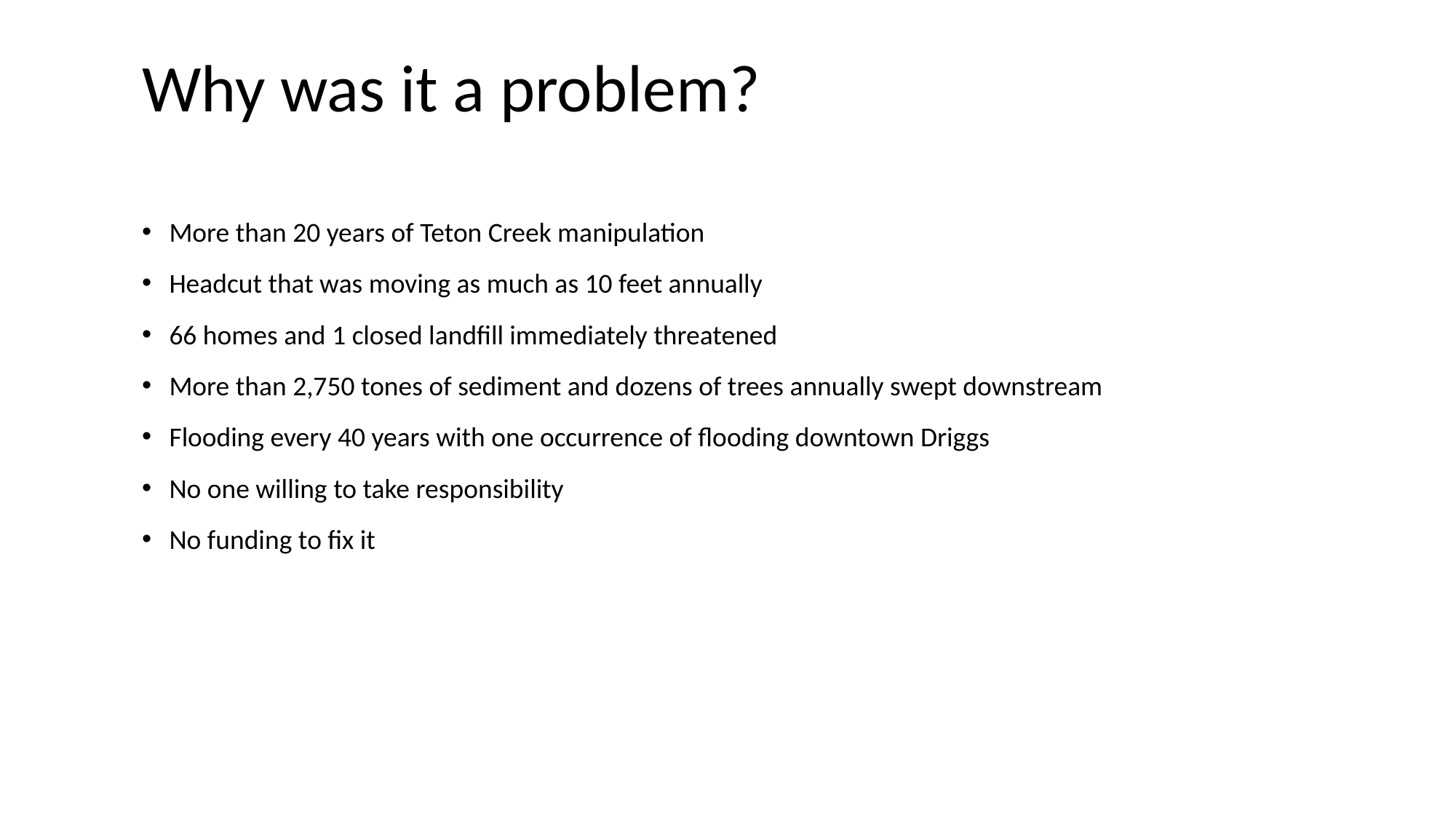

# Why was it a problem?
More than 20 years of Teton Creek manipulation
Headcut that was moving as much as 10 feet annually
66 homes and 1 closed landfill immediately threatened
More than 2,750 tones of sediment and dozens of trees annually swept downstream
Flooding every 40 years with one occurrence of flooding downtown Driggs
No one willing to take responsibility
No funding to fix it